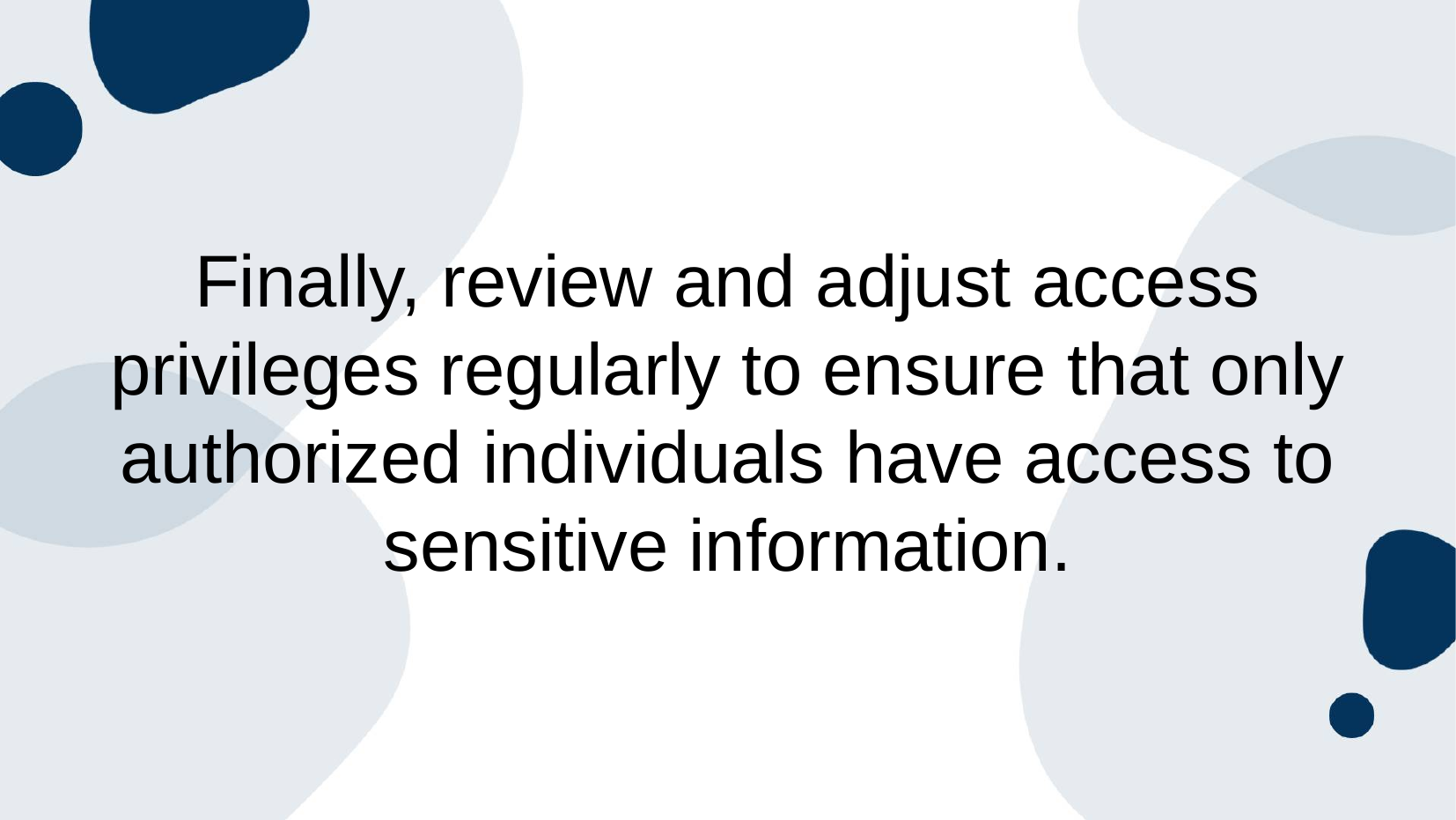

# Finally, review and adjust access privileges regularly to ensure that only authorized individuals have access to sensitive information.